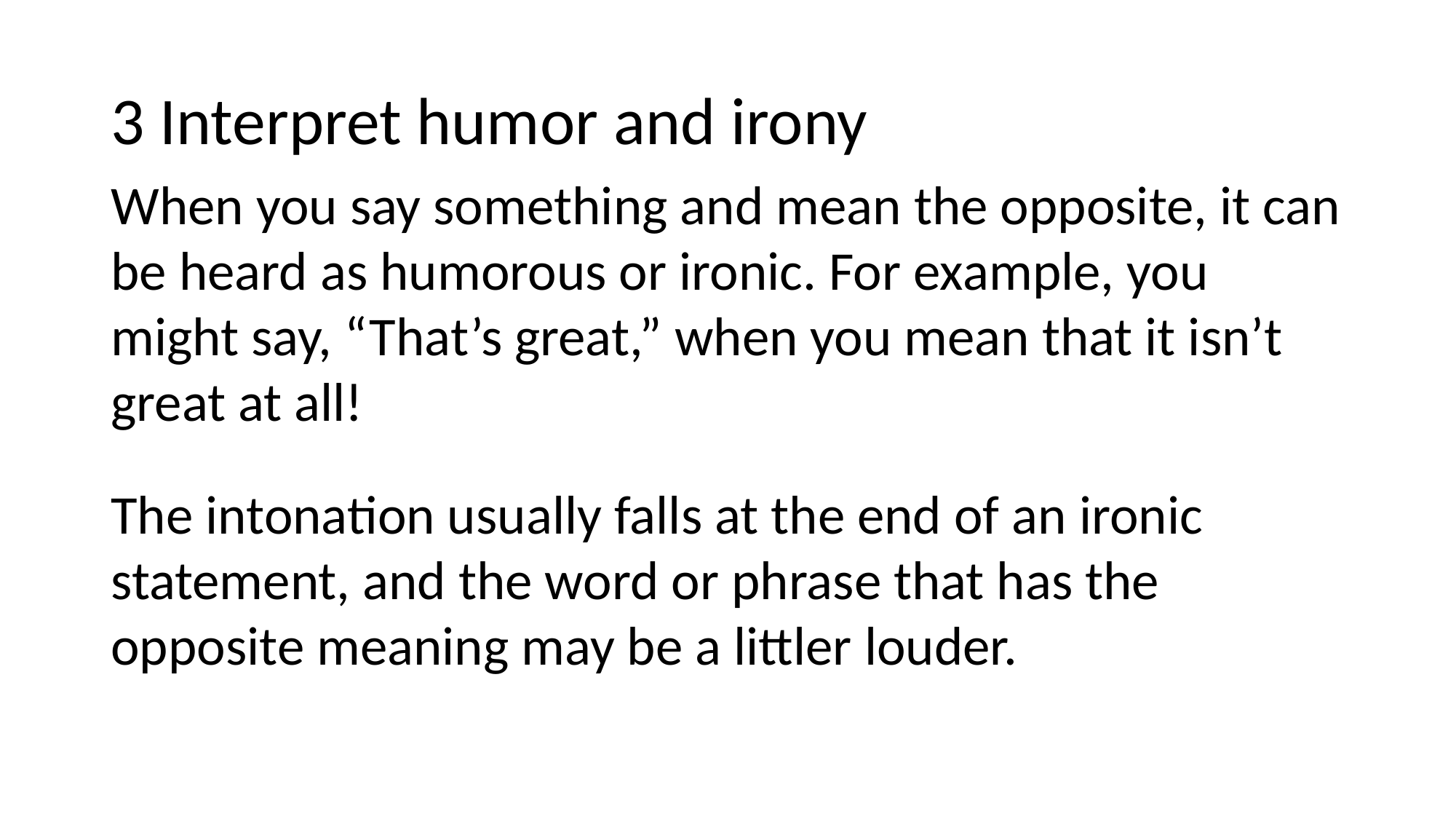

# 3 Interpret humor and irony
When you say something and mean the opposite, it can be heard as humorous or ironic. For example, you might say, “That’s great,” when you mean that it isn’t great at all!

The intonation usually falls at the end of an ironic statement, and the word or phrase that has the opposite meaning may be a littler louder.